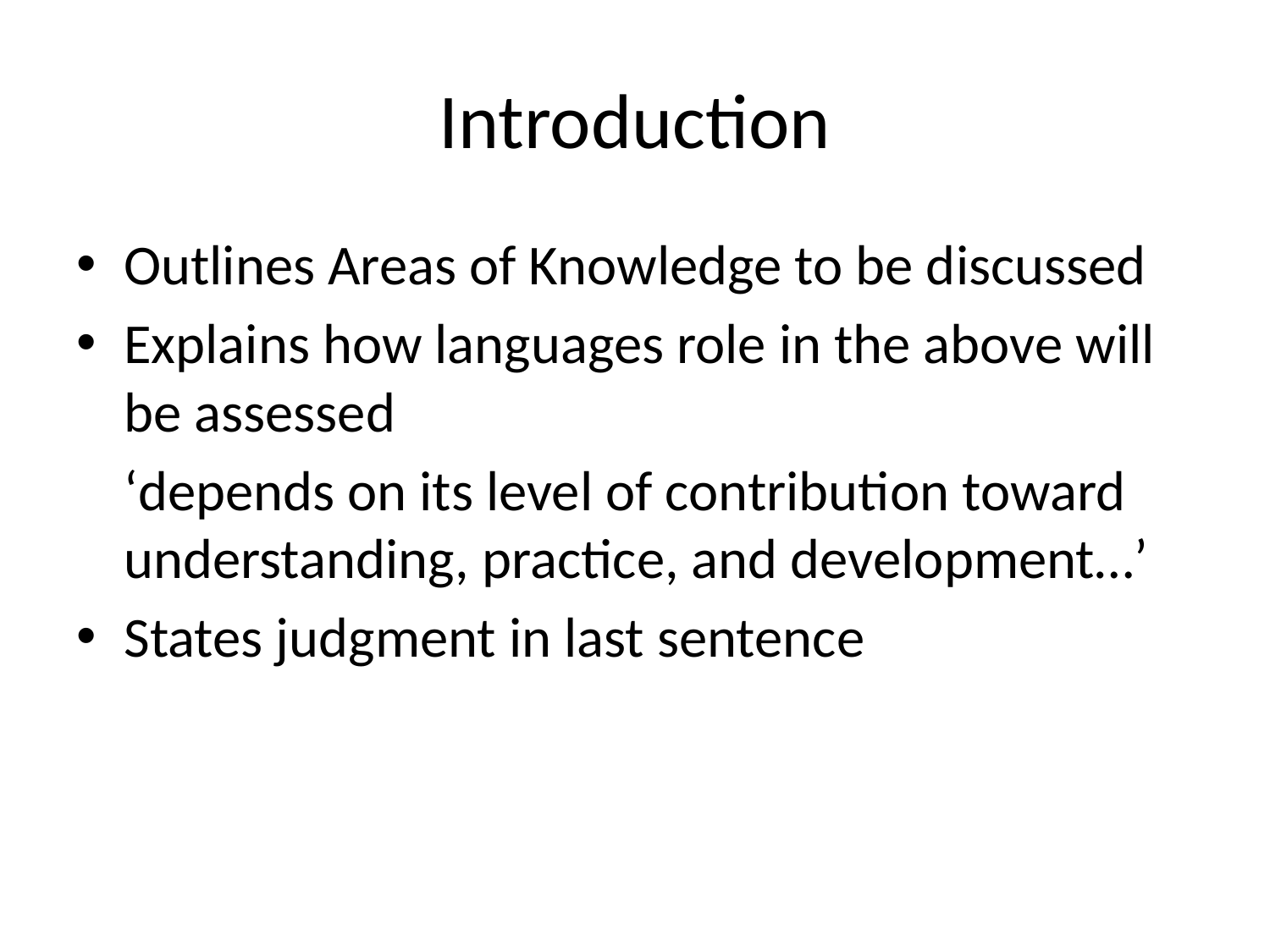

# Introduction
Outlines Areas of Knowledge to be discussed
Explains how languages role in the above will be assessed
	‘depends on its level of contribution toward understanding, practice, and development…’
States judgment in last sentence